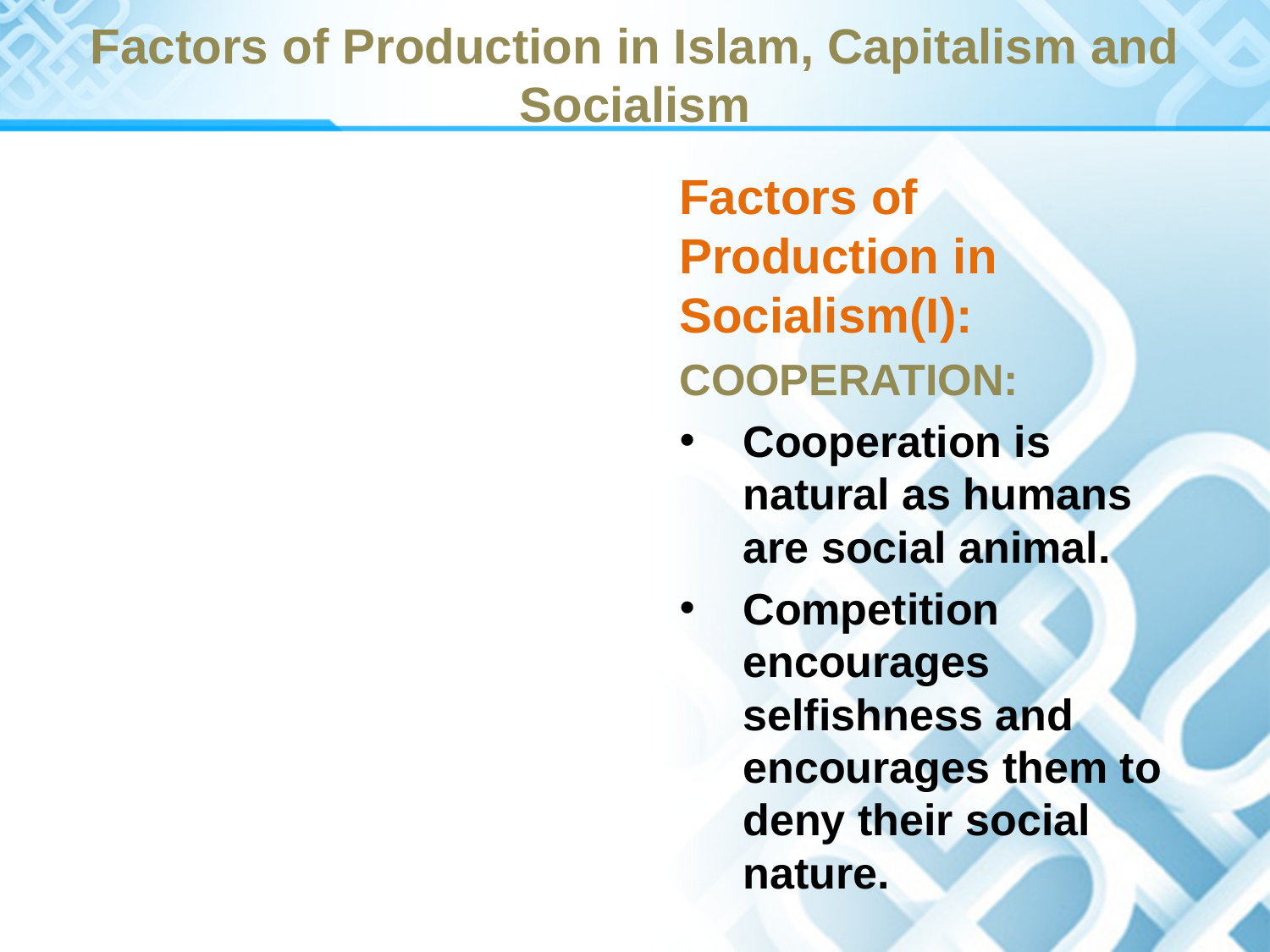

Factors of Production in Islam, Capitalism and Socialism
Factors of Production in Socialism(I):
COOPERATION:
Cooperation is natural as humans are social animal.
Competition encourages selfishness and encourages them to deny their social nature.